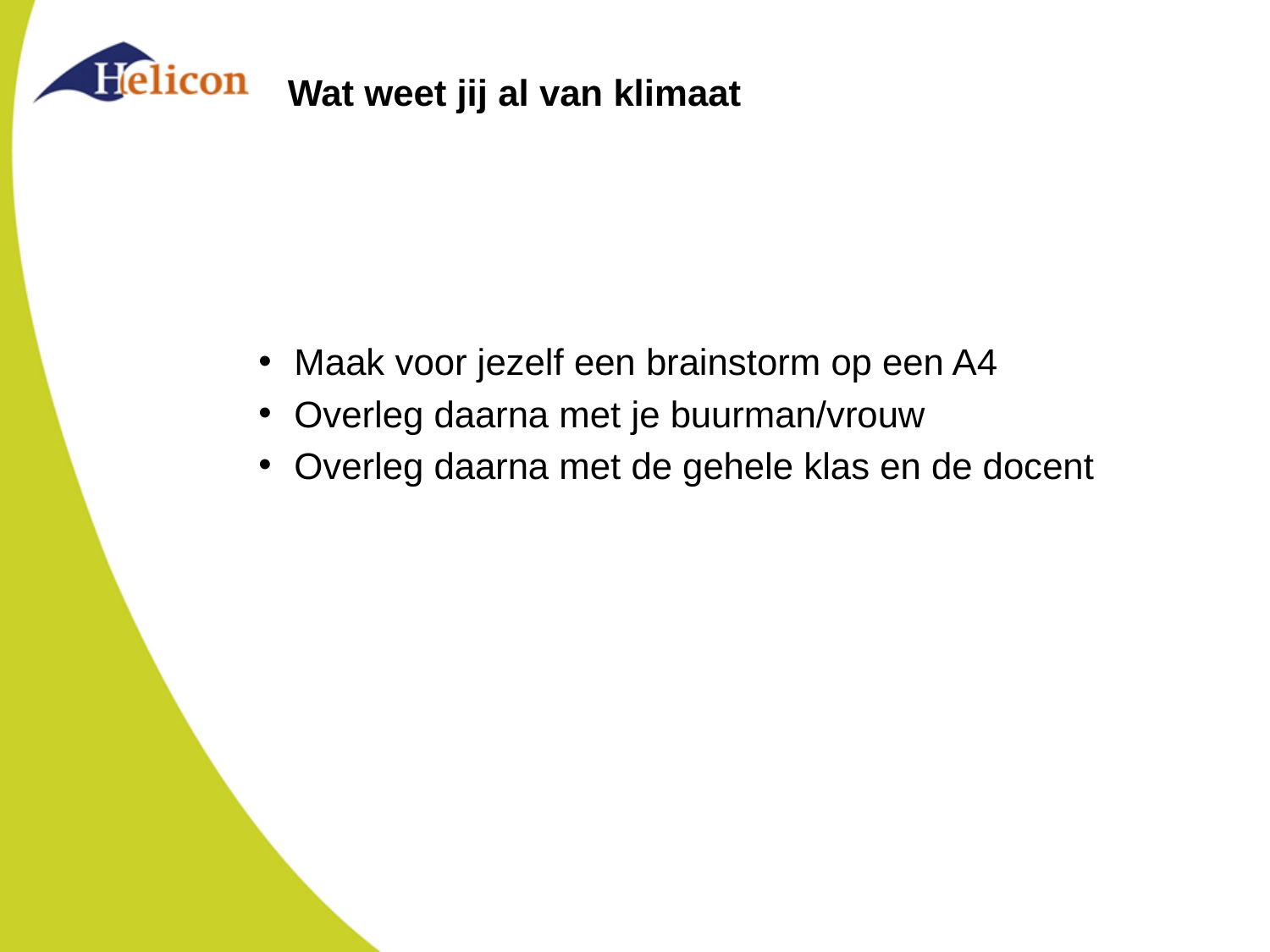

# Wat weet jij al van klimaat
Maak voor jezelf een brainstorm op een A4
Overleg daarna met je buurman/vrouw
Overleg daarna met de gehele klas en de docent